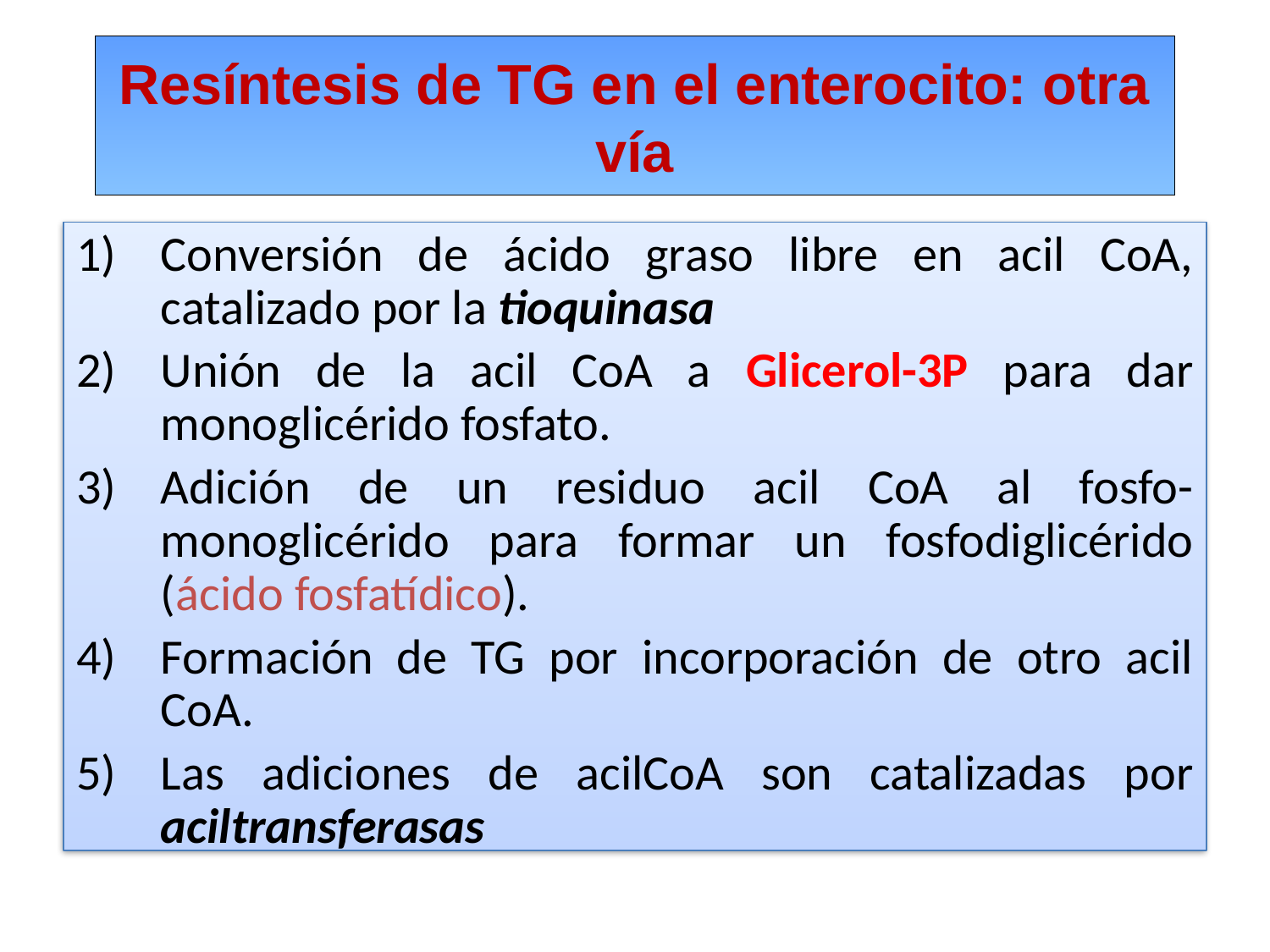

# Resíntesis de TG en el enterocito: otra vía
Conversión de ácido graso libre en acil CoA, catalizado por la tioquinasa
Unión de la acil CoA a Glicerol-3P para dar monoglicérido fosfato.
Adición de un residuo acil CoA al fosfo-monoglicérido para formar un fosfodiglicérido (ácido fosfatídico).
Formación de TG por incorporación de otro acil CoA.
Las adiciones de acilCoA son catalizadas por aciltransferasas